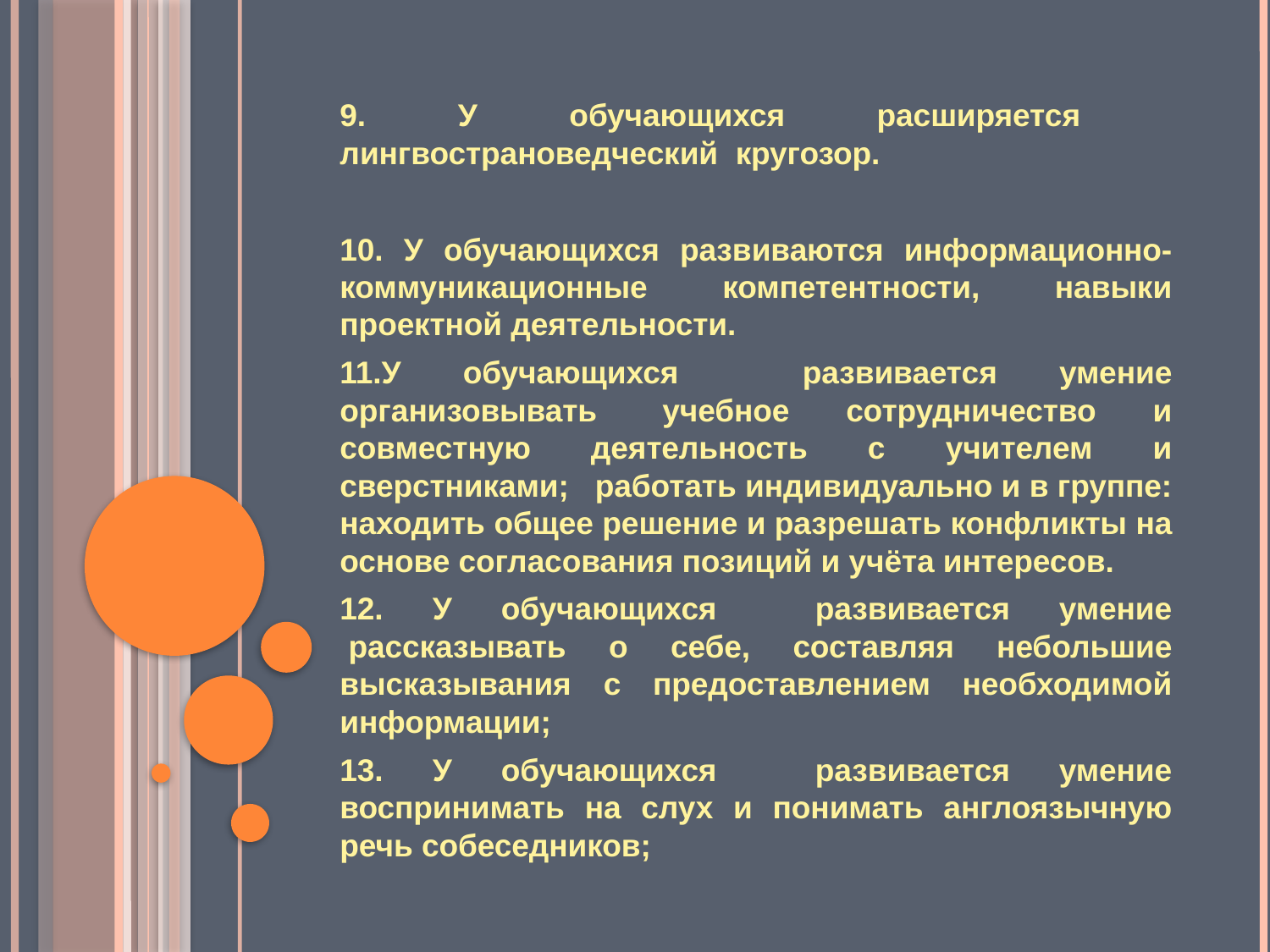

9. У обучающихся расширяется  лингвострановедческий  кругозор.

10. У обучающихся развиваются информационно-коммуникационные компетентности, навыки проектной деятельности.
11.У обучающихся  развивается умение организовывать  учебное сотрудничество и совместную деятельность с учителем и сверстниками;   работать индивидуально и в группе: находить общее решение и разрешать конфликты на основе согласования позиций и учёта интересов.
12. У обучающихся  развивается умение  рассказывать о себе, составляя небольшие высказывания с предоставлением необходимой информации;
13. У обучающихся  развивается умение воспринимать на слух и понимать англоязычную речь собеседников;